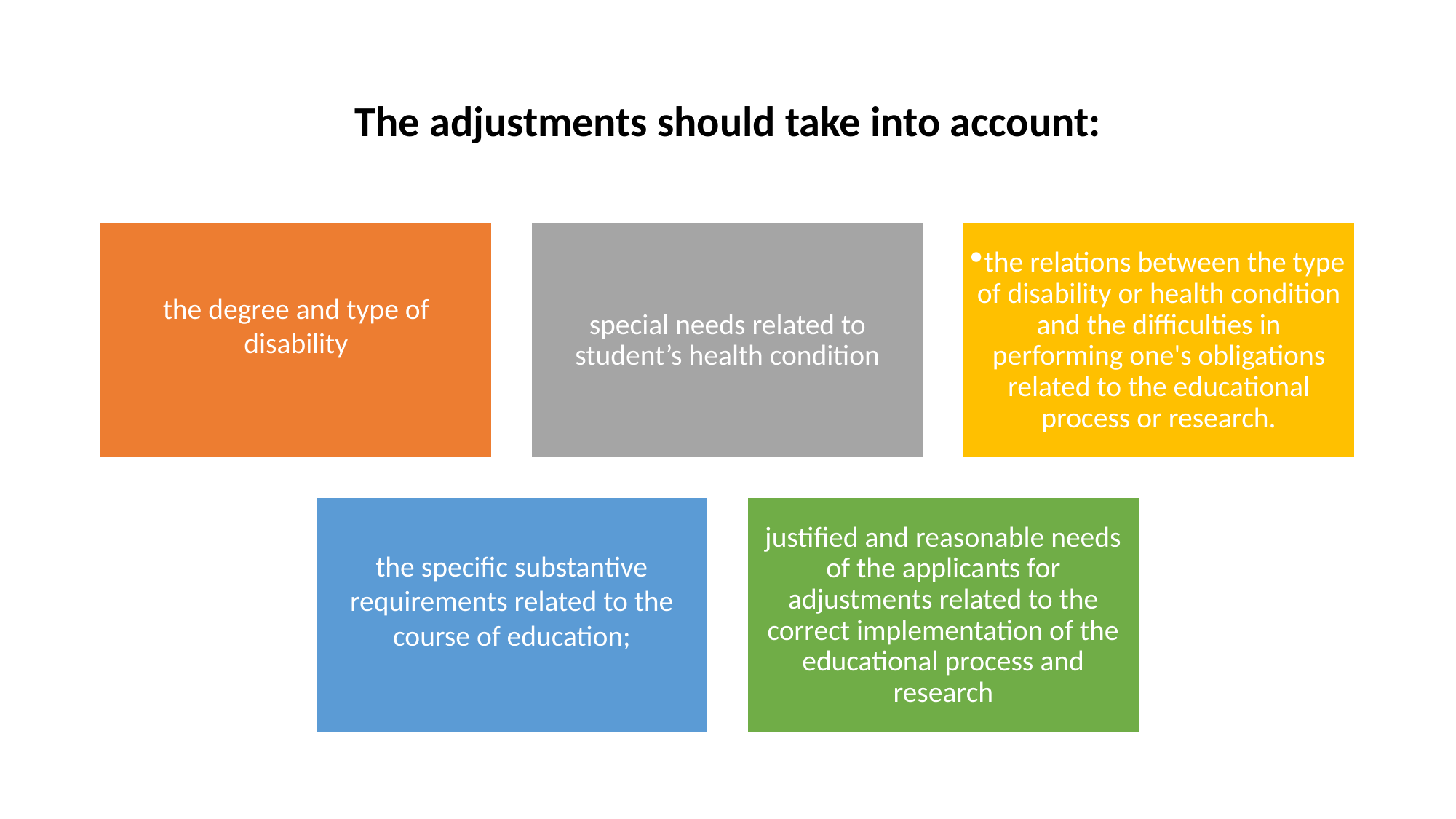

# The adjustments should take into account:
the degree and type of disability

special needs related to student’s health condition
the relations between the type of disability or health condition and the difficulties in performing one's obligations related to the educational process or research.
the specific substantive requirements related to the course of education;

justified and reasonable needs of the applicants for adjustments related to the correct implementation of the educational process and research